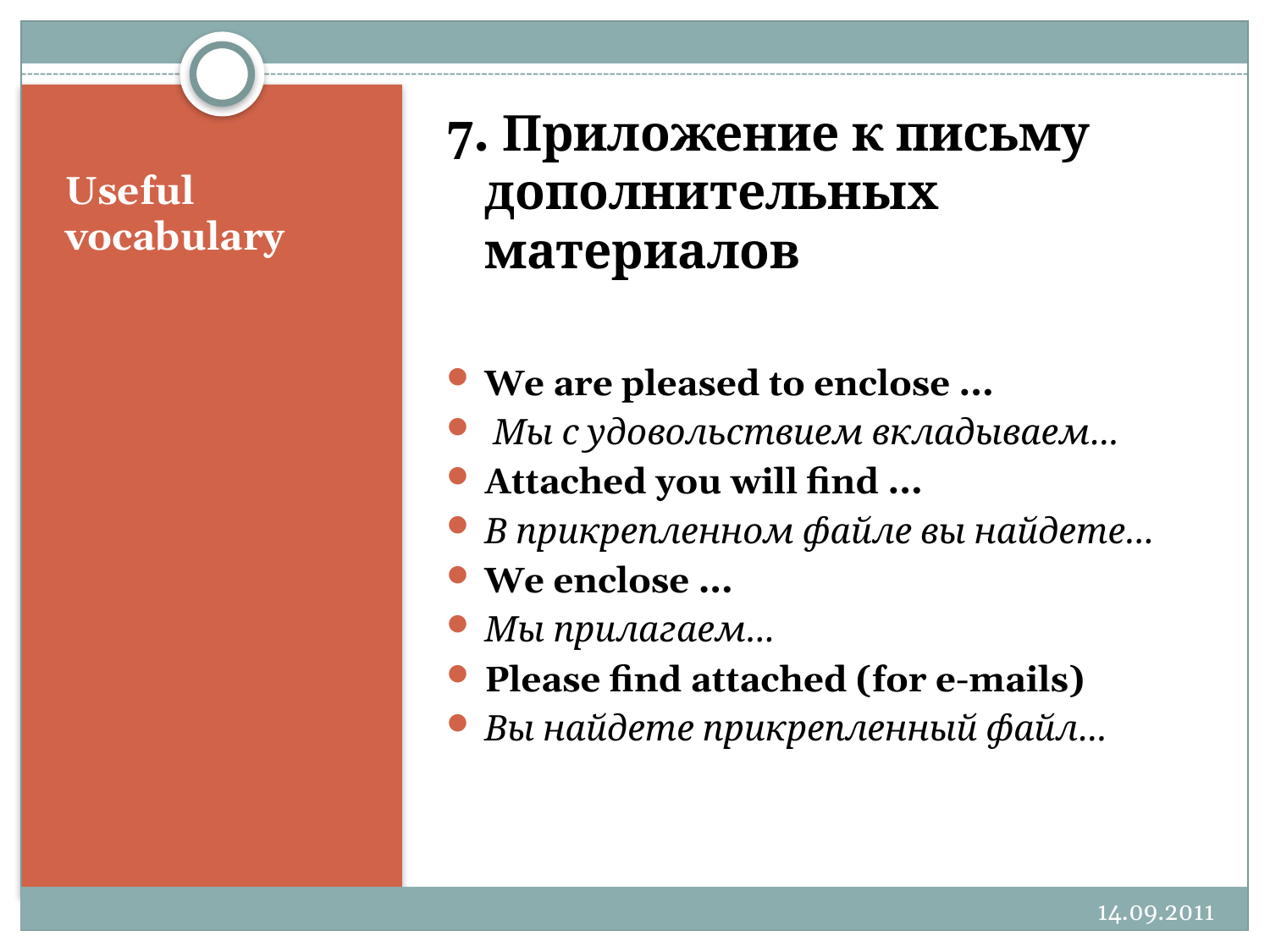

7. Приложение к письму дополнительных материалов

We are pleased to enclose ...
 Мы с удовольствием вкладываем…
Attached you will find ...
В прикрепленном файле вы найдете...
We enclose ...
Мы прилагаем…
Please find attached (for e-mails)
Вы найдете прикрепленный файл…

# Useful vocabulary
14.09.2011